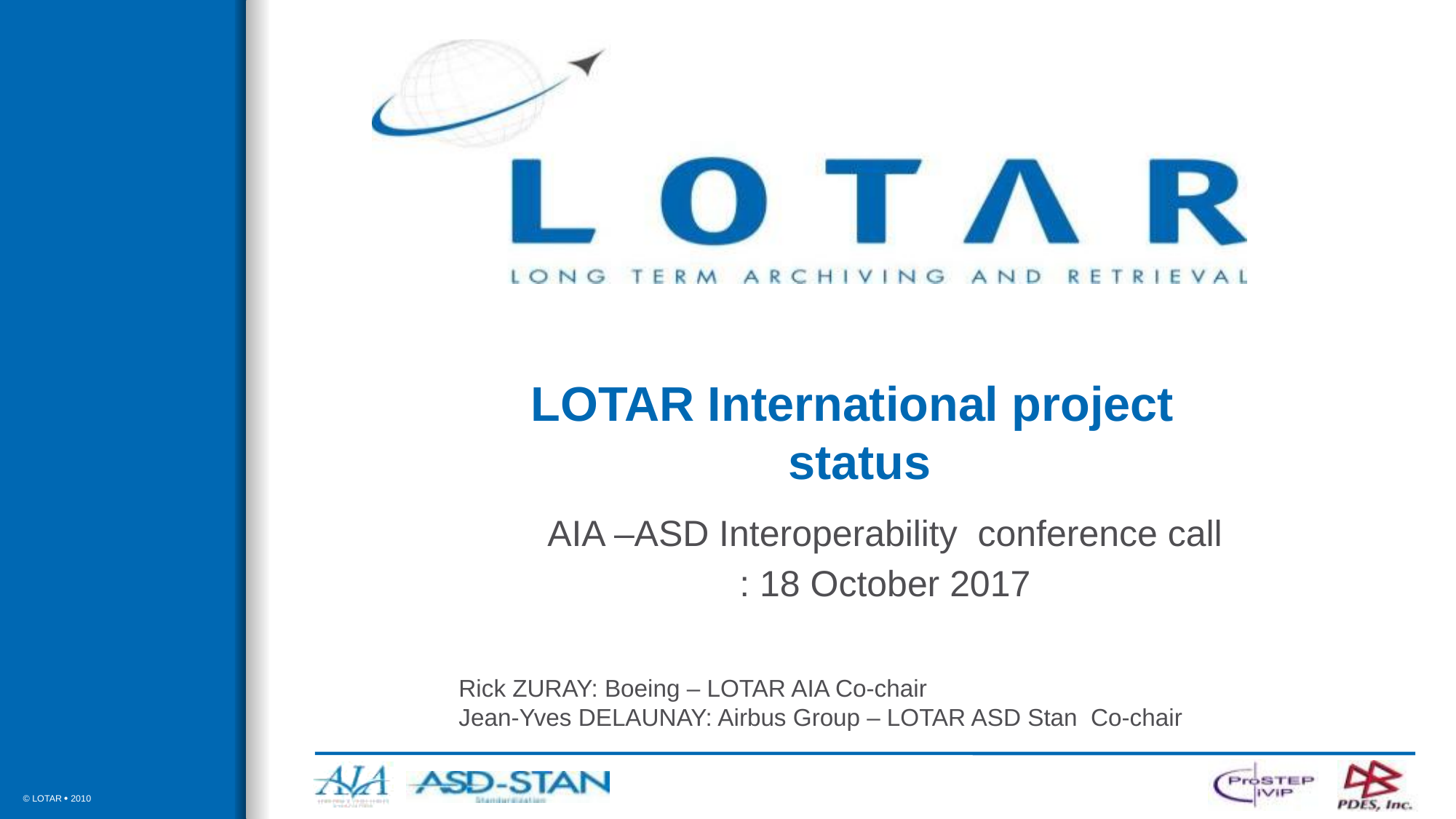

# LOTAR International project status
AIA –ASD Interoperability  conference call
: 18 October 2017
Rick ZURAY: Boeing – LOTAR AIA Co-chair
Jean-Yves DELAUNAY: Airbus Group – LOTAR ASD Stan  Co-chair
© LOTAR • 2010